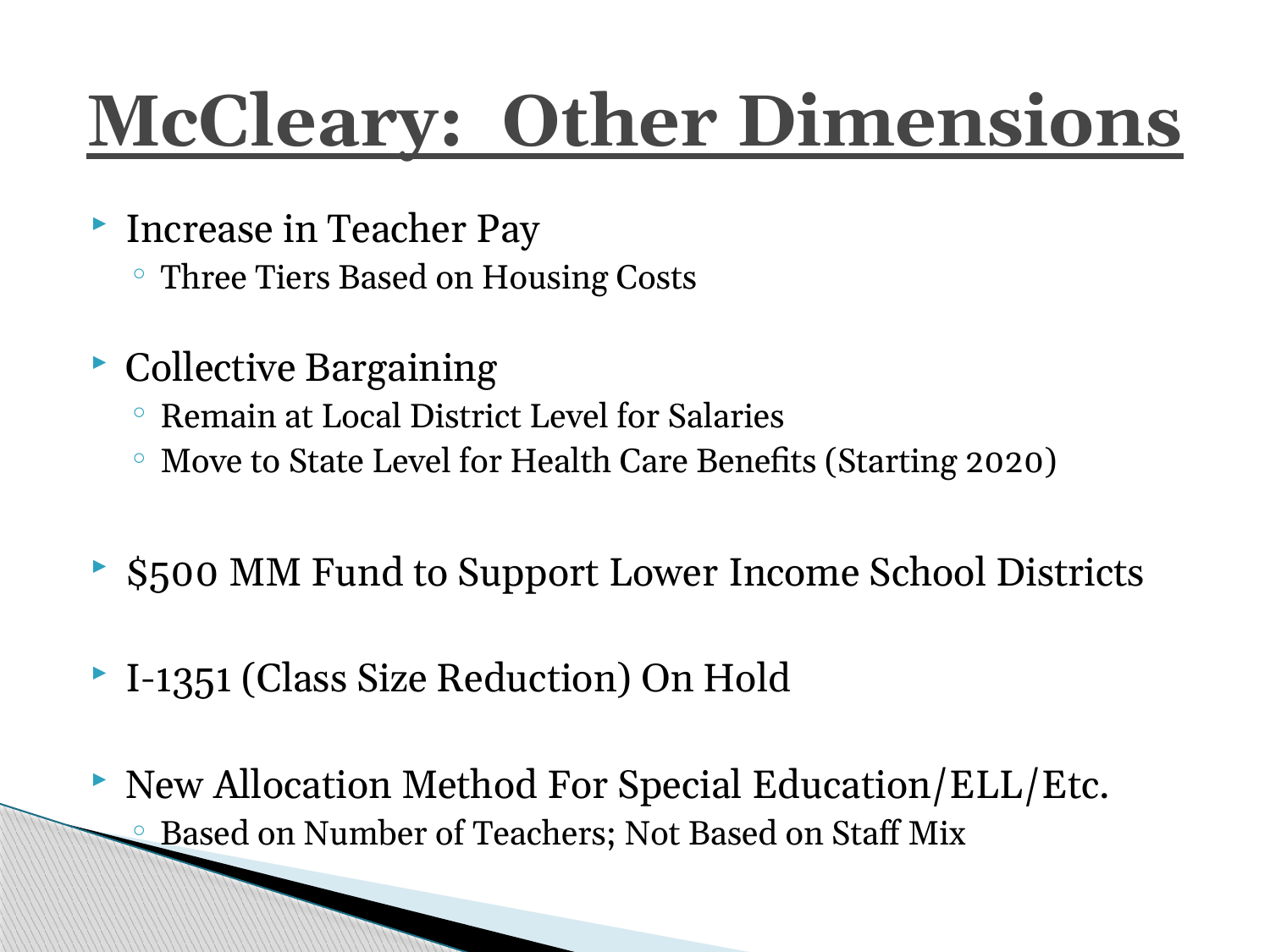

# McCleary:  Other Dimensions
Increase in Teacher Pay
Three Tiers Based on Housing Costs
Collective Bargaining
Remain at Local District Level for Salaries
Move to State Level for Health Care Benefits (Starting 2020)

$500 MM Fund to Support Lower Income School Districts

I-1351 (Class Size Reduction) On Hold

New Allocation Method For Special Education/ELL/Etc.
Based on Number of Teachers; Not Based on Staff Mix